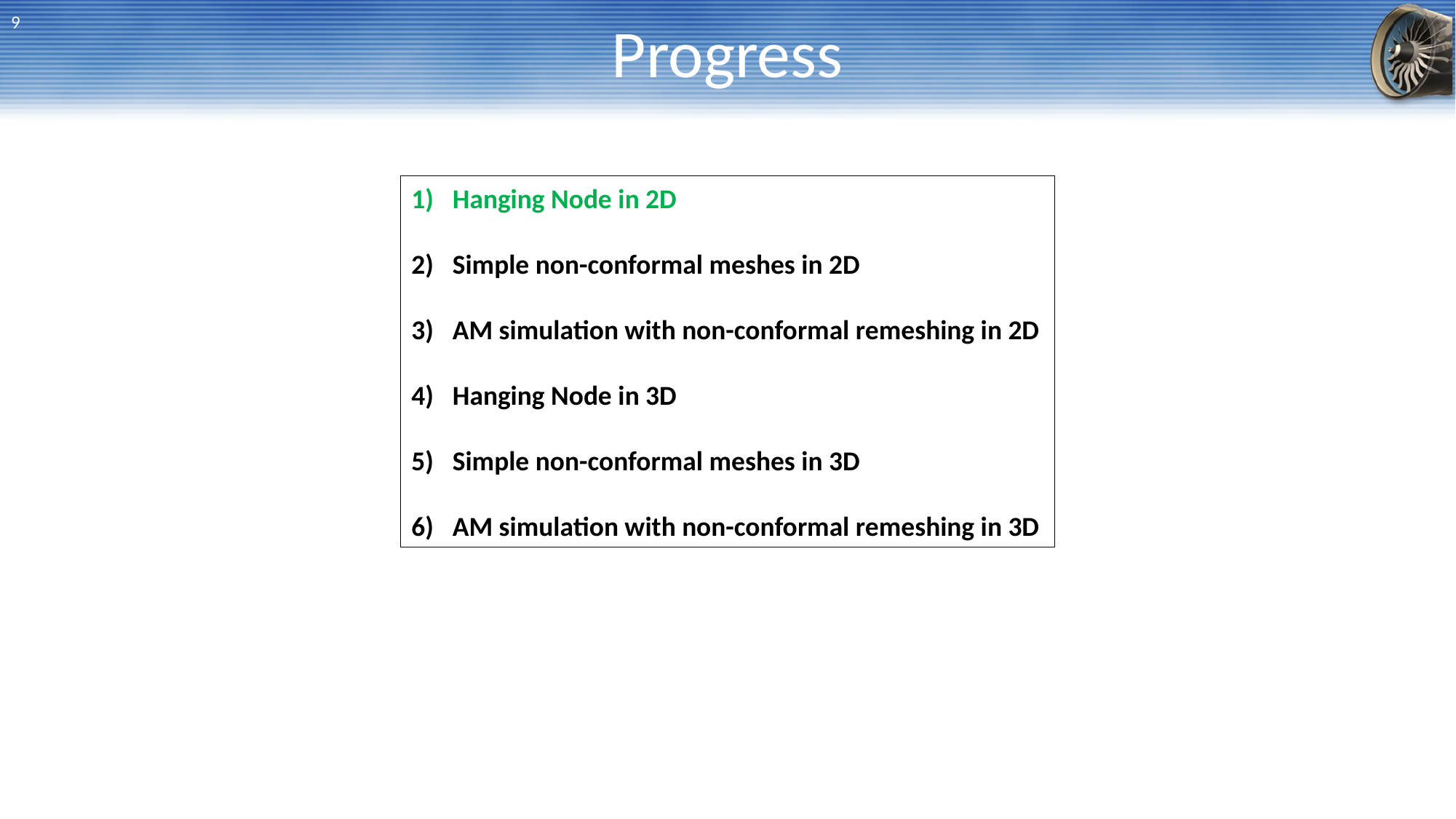

# Progress
9
Hanging Node in 2D

Simple non-conformal meshes in 2D

AM simulation with non-conformal remeshing in 2D

Hanging Node in 3D

Simple non-conformal meshes in 3D

AM simulation with non-conformal remeshing in 3D